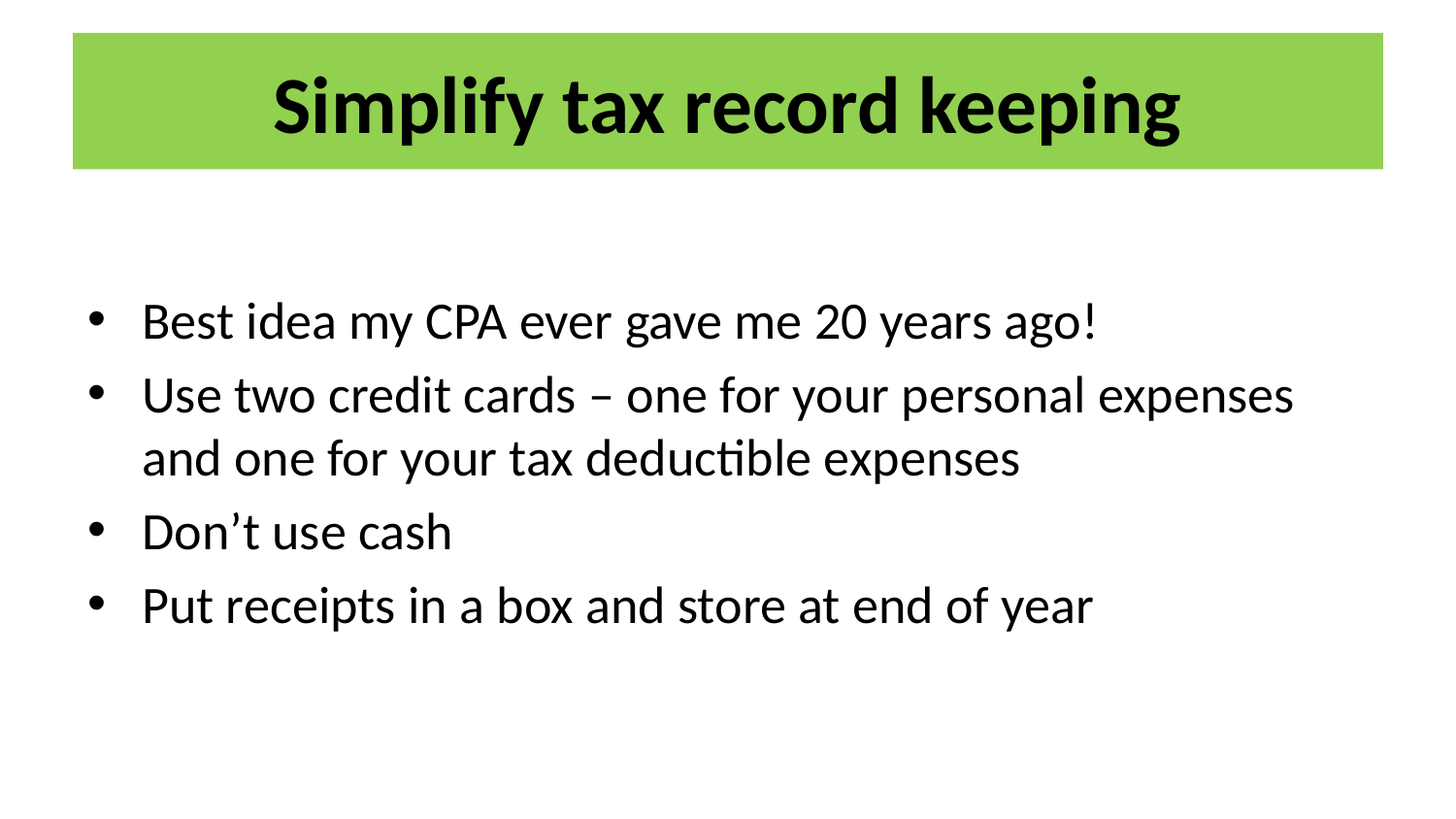

# Simplify tax record keeping

Best idea my CPA ever gave me 20 years ago!
Use two credit cards – one for your personal expenses and one for your tax deductible expenses
Don’t use cash
Put receipts in a box and store at end of year